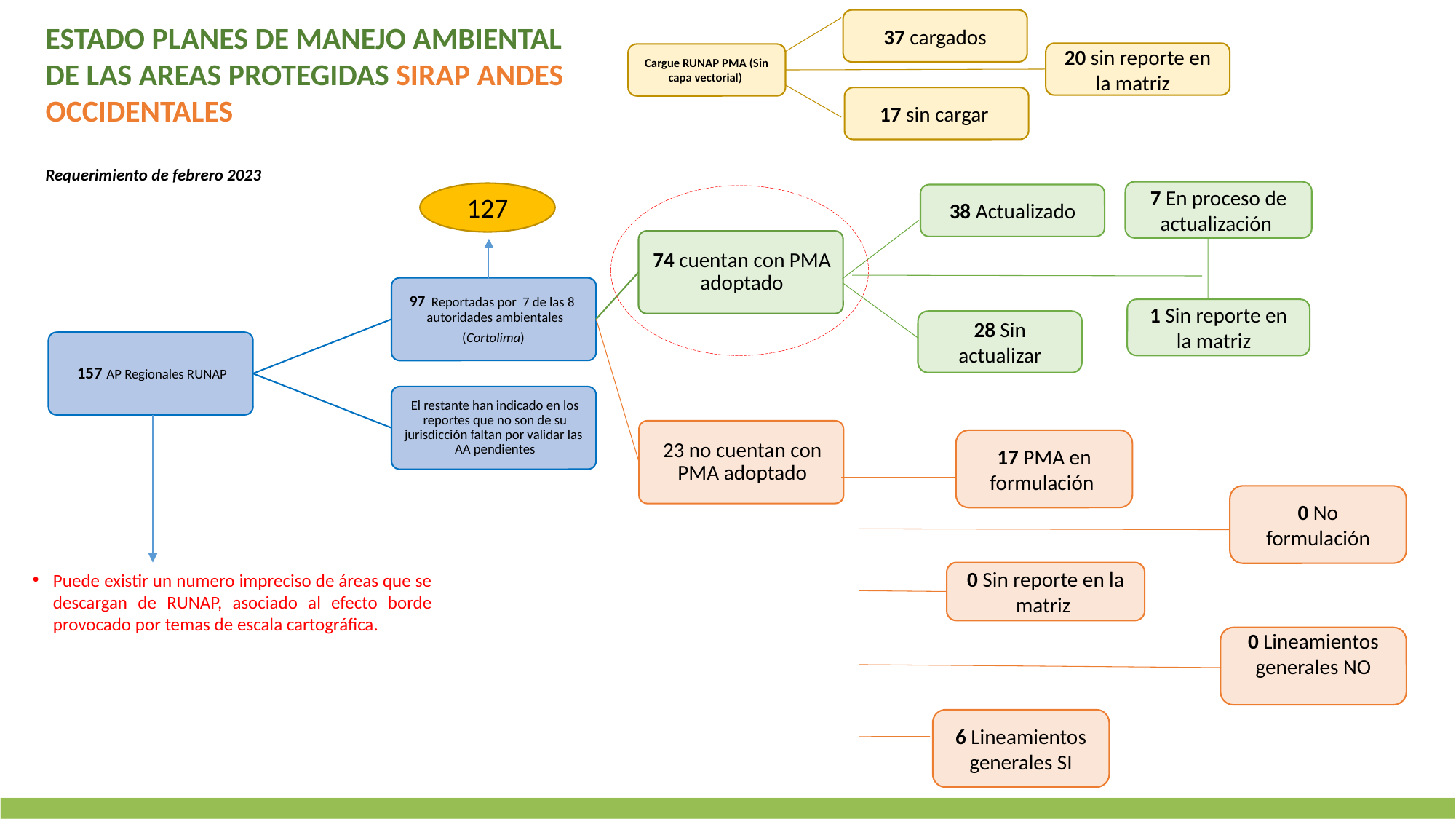

157 AP Regionales RUNAP

97  Reportadas por  7 de las 8   autoridades ambientales
(Cortolima)

74 cuentan con PMA adoptado

23 no cuentan con PMA adoptado

El restante han indicado en los reportes que no son de su jurisdicción faltan por validar las  AA pendientes
38 Actualizado
37 cargados
ESTADO PLANES DE MANEJO AMBIENTAL DE LAS AREAS PROTEGIDAS SIRAP ANDES OCCIDENTALES

Requerimiento de febrero 2023
20 sin reporte en la matriz
Cargue RUNAP PMA (Sin capa vectorial)
17 sin cargar
7 En proceso de actualización
127

1 Sin reporte en la matriz
28 Sin actualizar
17 PMA en formulación
0 No formulación
0 Sin reporte en la matriz
Puede existir un numero impreciso de áreas que se descargan de RUNAP, asociado al efecto borde provocado por temas de escala cartográfica.

0 Lineamientos generales NO

6 Lineamientos generales SI